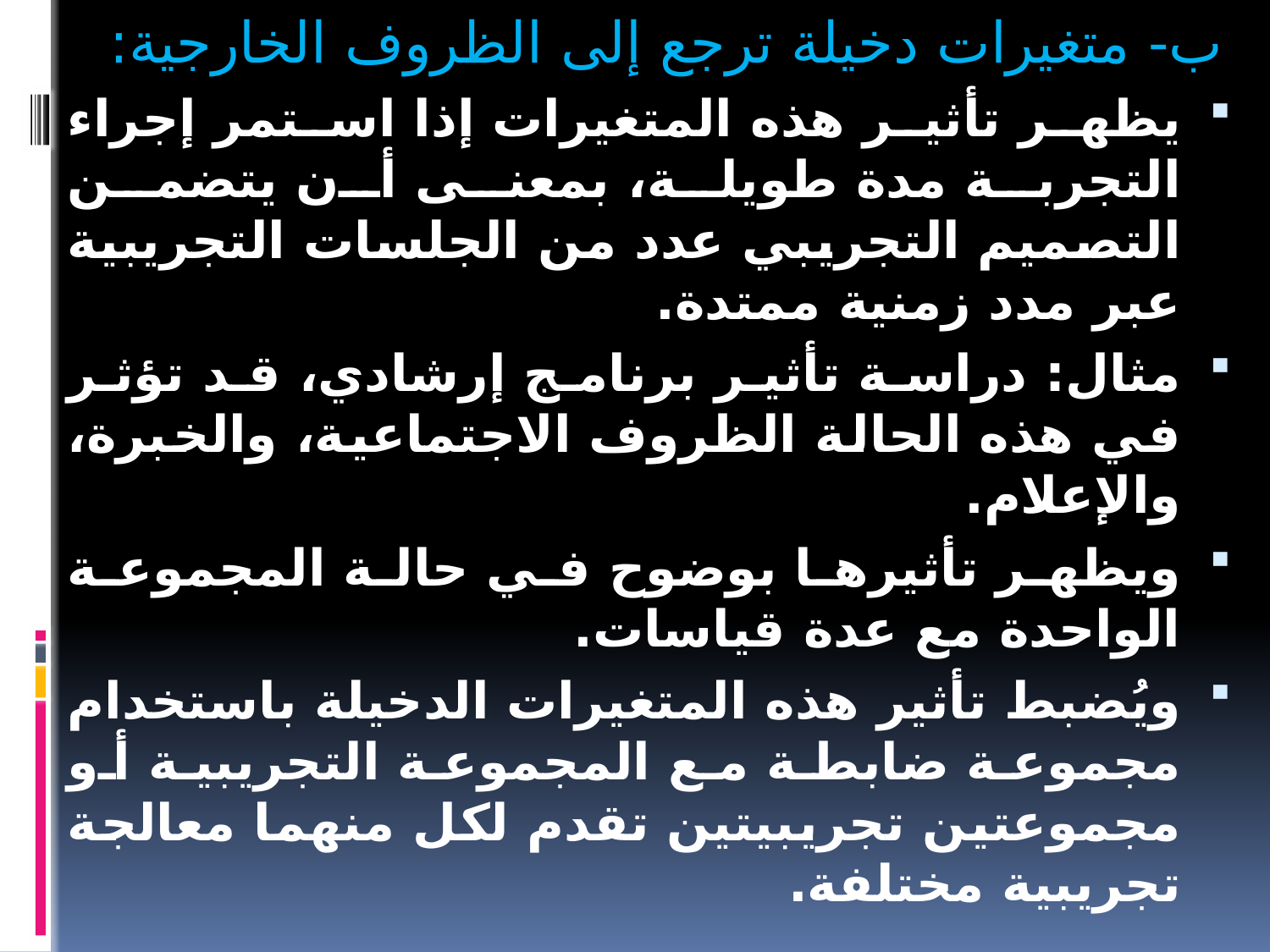

ب- متغيرات دخيلة ترجع إلى الظروف الخارجية:
يظهر تأثير هذه المتغيرات إذا استمر إجراء التجربة مدة طويلة، بمعنى أن يتضمن التصميم التجريبي عدد من الجلسات التجريبية عبر مدد زمنية ممتدة.
مثال: دراسة تأثير برنامج إرشادي، قد تؤثر في هذه الحالة الظروف الاجتماعية، والخبرة، والإعلام.
ويظهر تأثيرها بوضوح في حالة المجموعة الواحدة مع عدة قياسات.
ويُضبط تأثير هذه المتغيرات الدخيلة باستخدام مجموعة ضابطة مع المجموعة التجريبية أو مجموعتين تجريبيتين تقدم لكل منهما معالجة تجريبية مختلفة.